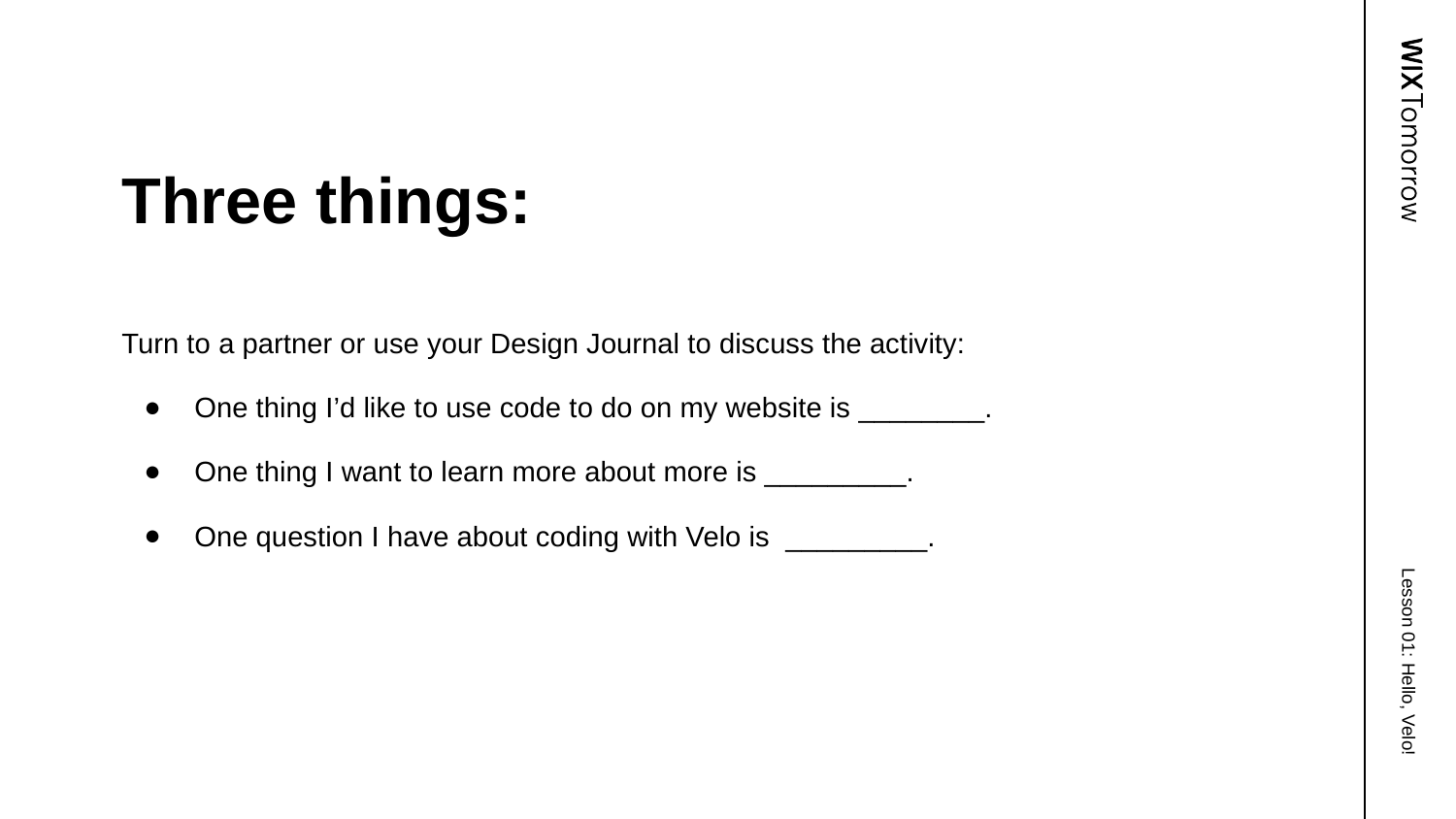

# Three things:
Turn to a partner or use your Design Journal to discuss the activity:
One thing I’d like to use code to do on my website is ________.
One thing I want to learn more about more is _________.
One question I have about coding with Velo is  _________.